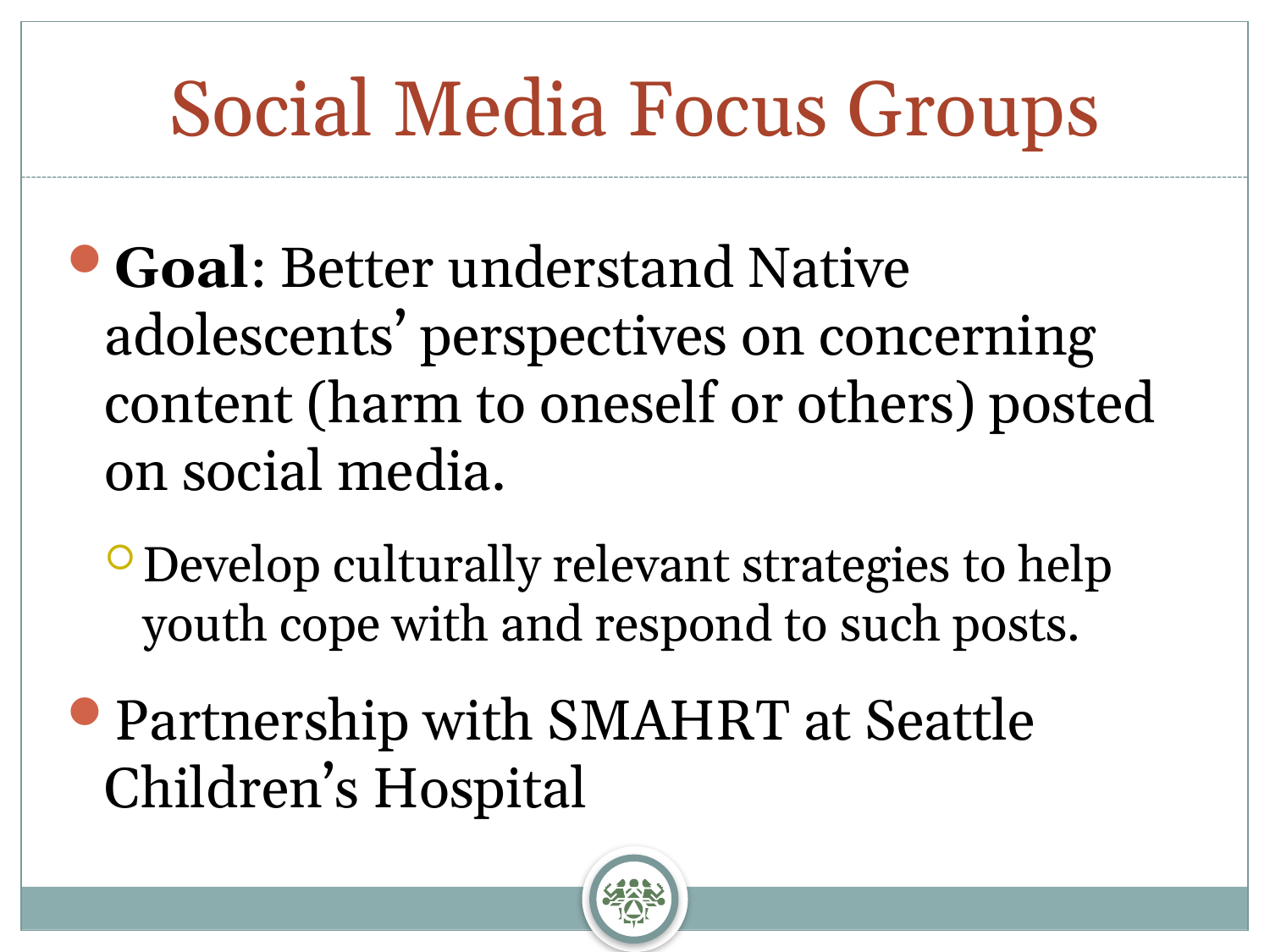

Social Media Focus Groups
Goal: Better understand Native adolescents’ perspectives on concerning content (harm to oneself or others) posted on social media.
Develop culturally relevant strategies to help youth cope with and respond to such posts.
Partnership with SMAHRT at Seattle Children’s Hospital